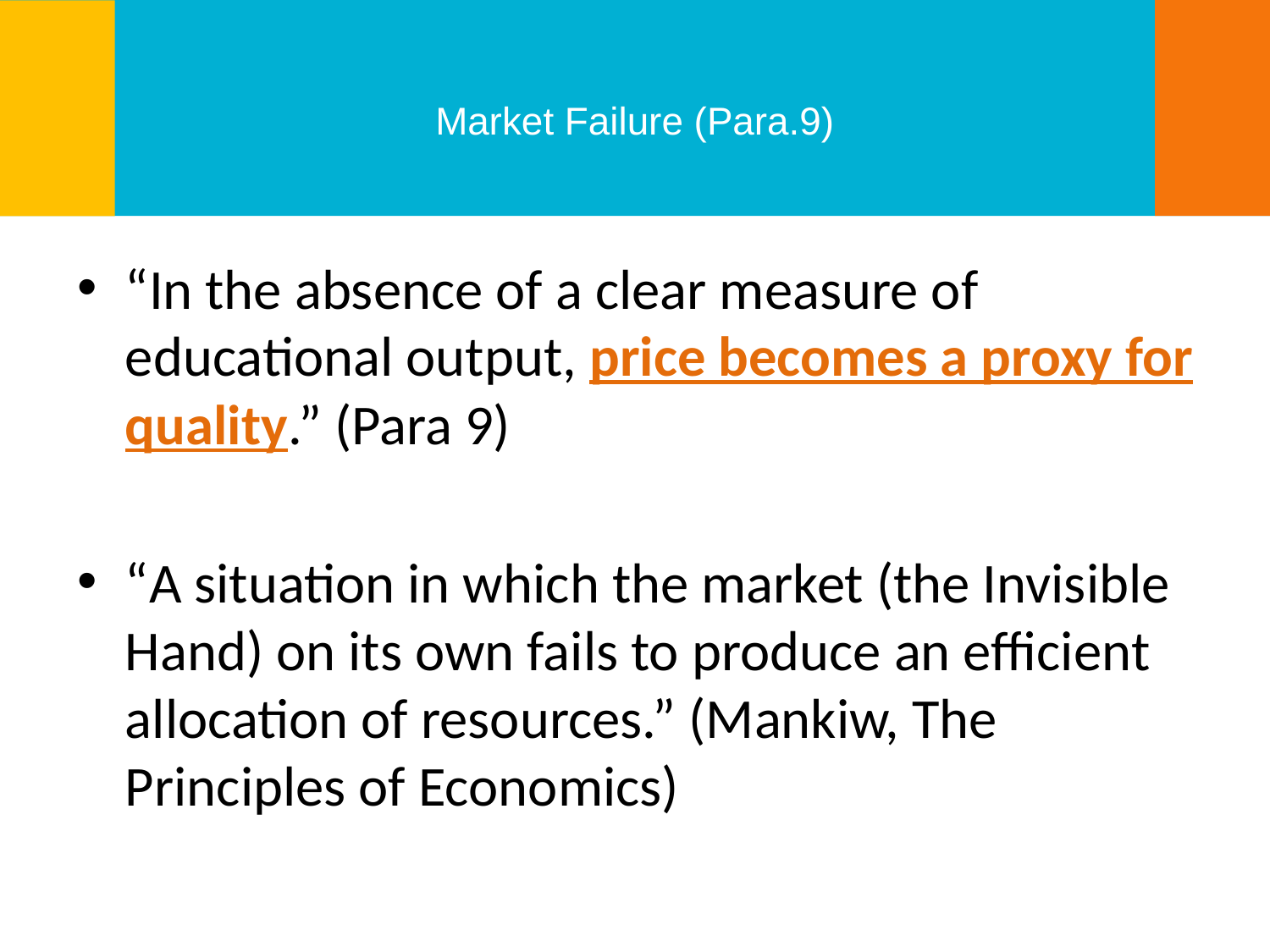

# Market Failure (Para.9)
“In the absence of a clear measure of educational output, price becomes a proxy for quality.” (Para 9)

“A situation in which the market (the Invisible Hand) on its own fails to produce an efficient allocation of resources.” (Mankiw, The Principles of Economics)